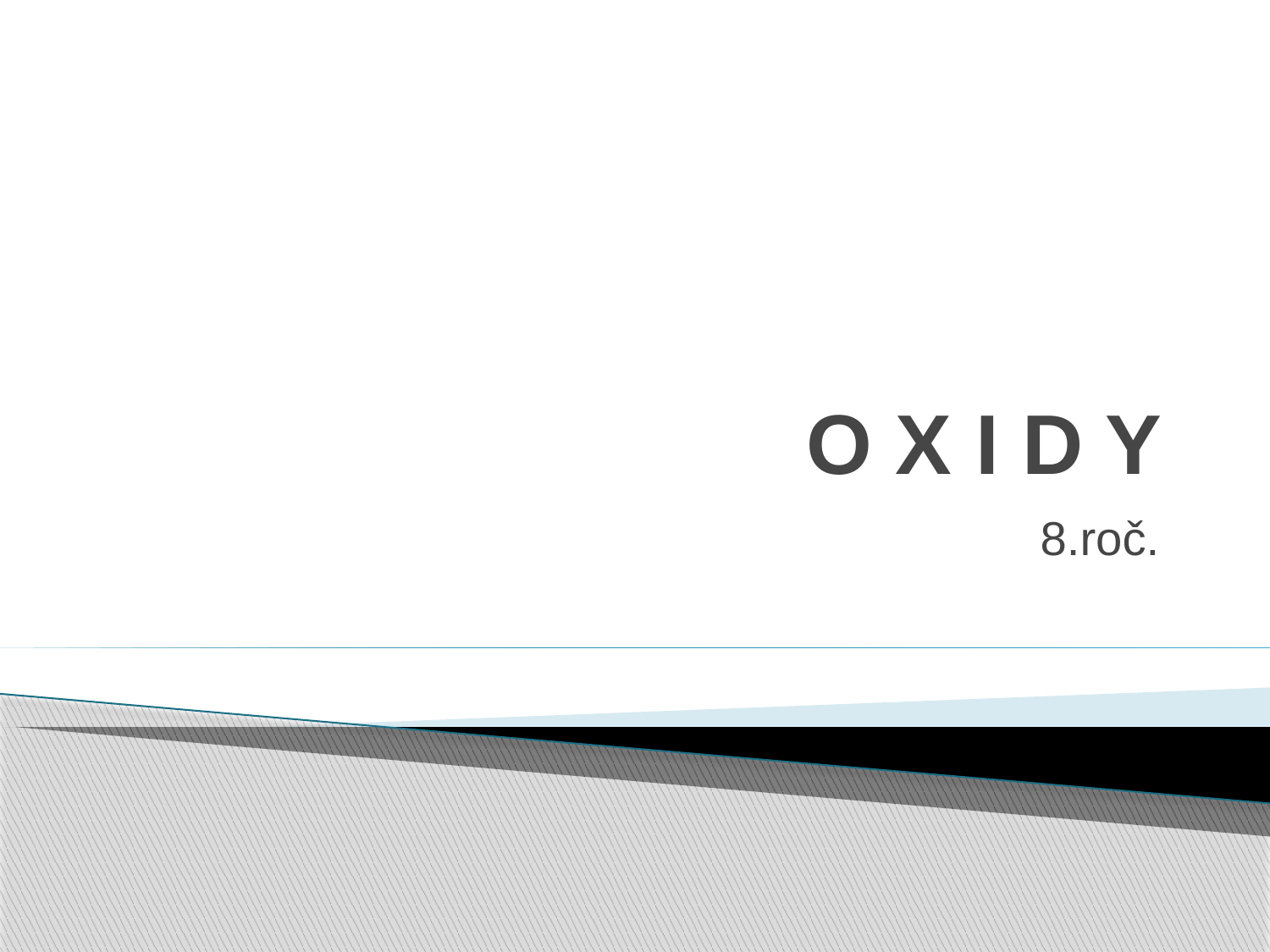

# O X I D Y
8.roč.